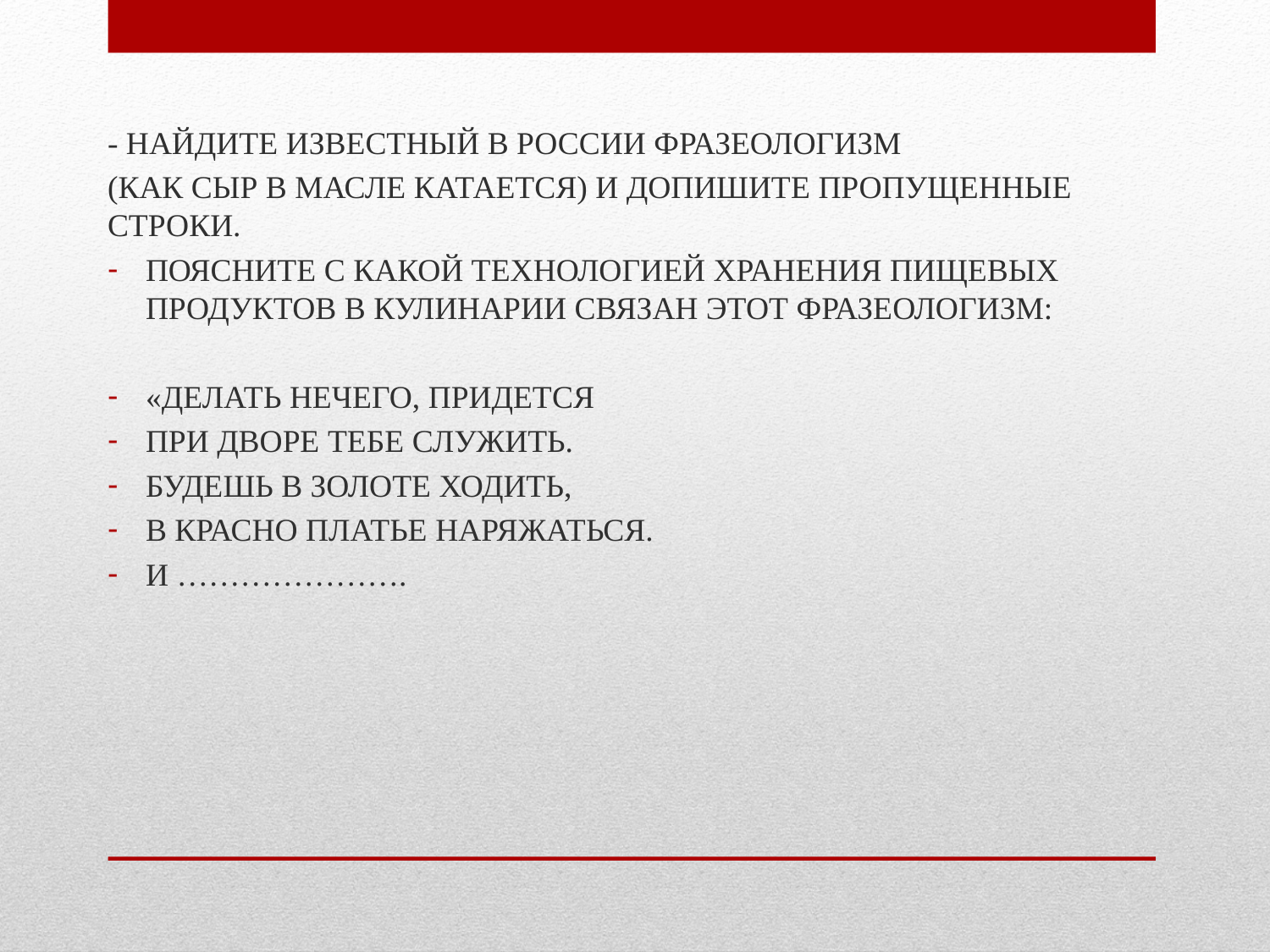

- НАЙДИТЕ ИЗВЕСТНЫЙ В РОССИИ ФРАЗЕОЛОГИЗМ
(КАК СЫР В МАСЛЕ КАТАЕТСЯ) И ДОПИШИТЕ ПРОПУЩЕННЫЕ СТРОКИ.
ПОЯСНИТЕ С КАКОЙ ТЕХНОЛОГИЕЙ ХРАНЕНИЯ ПИЩЕВЫХ ПРОДУКТОВ В КУЛИНАРИИ СВЯЗАН ЭТОТ ФРАЗЕОЛОГИЗМ:

«ДЕЛАТЬ НЕЧЕГО, ПРИДЕТСЯ
ПРИ ДВОРЕ ТЕБЕ СЛУЖИТЬ.
БУДЕШЬ В ЗОЛОТЕ ХОДИТЬ,
В КРАСНО ПЛАТЬЕ НАРЯЖАТЬСЯ.
И ………………….

#